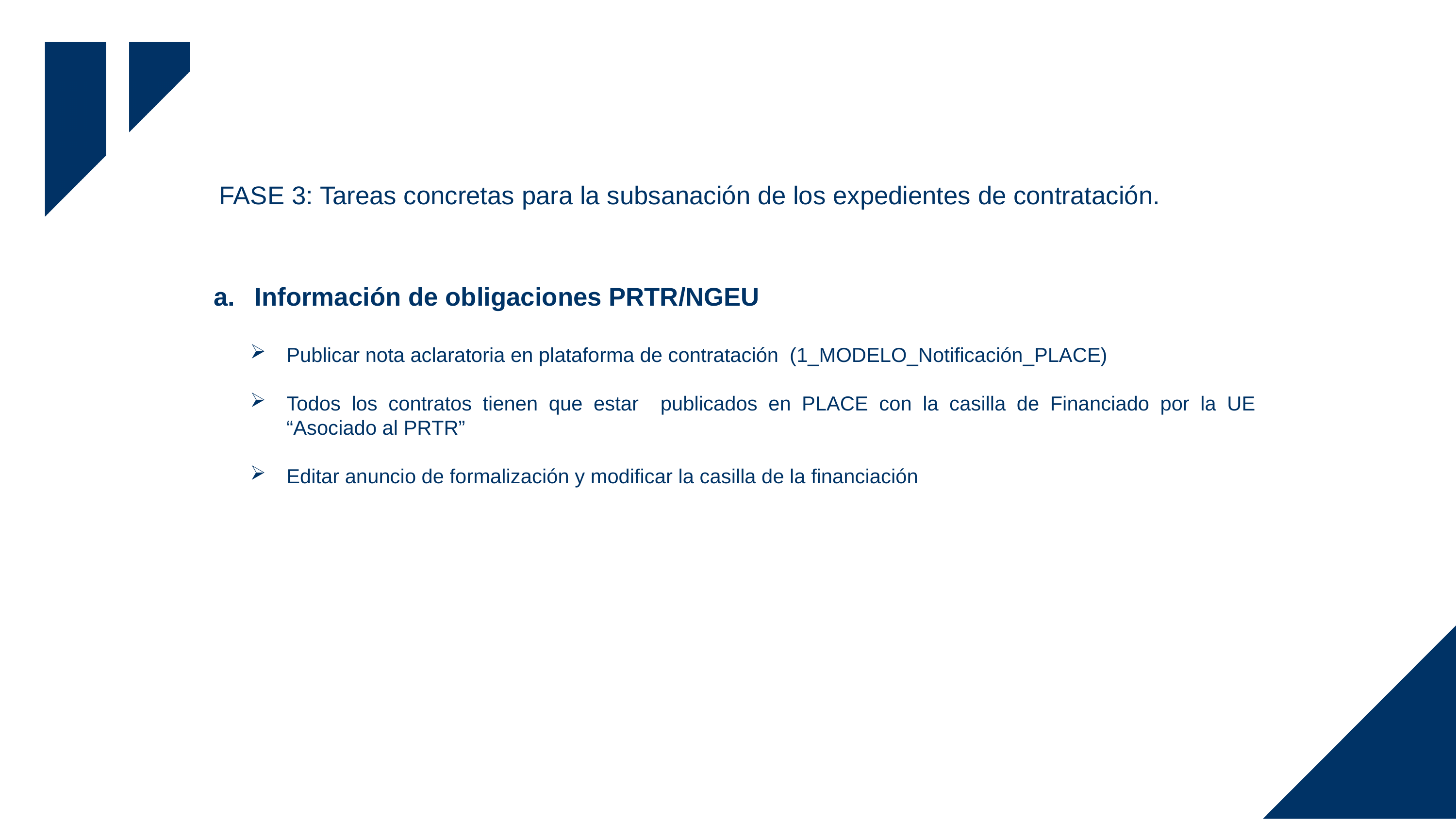

FASE 3: Tareas concretas para la subsanación de los expedientes de contratación.
Información de obligaciones PRTR/NGEU

Publicar nota aclaratoria en plataforma de contratación  (1_MODELO_Notificación_PLACE)

Todos los contratos tienen que estar  publicados en PLACE con la casilla de Financiado por la UE “Asociado al PRTR”

Editar anuncio de formalización y modificar la casilla de la financiación